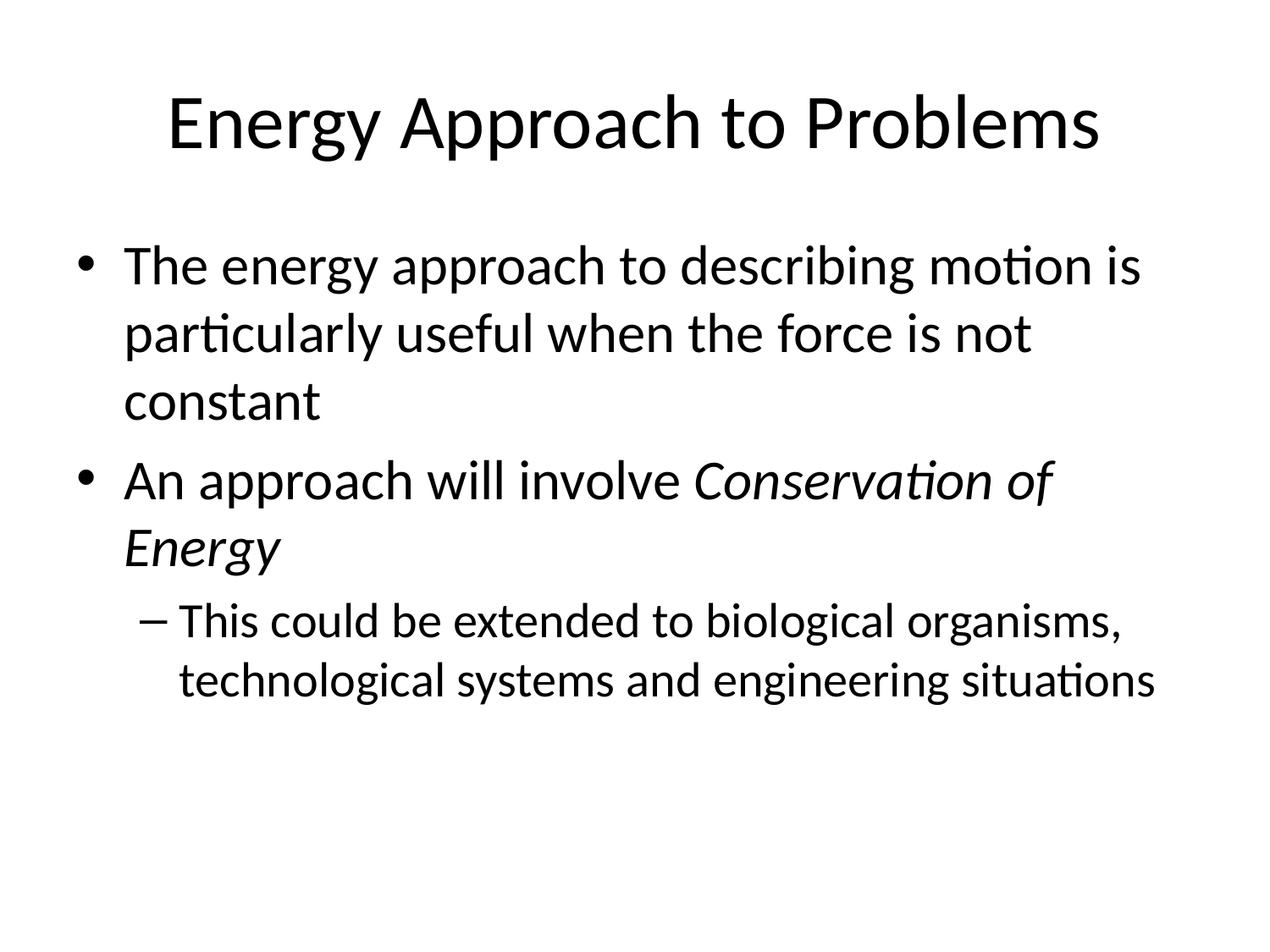

# Energy Approach to Problems
The energy approach to describing motion is particularly useful when the force is not constant
An approach will involve Conservation of Energy
This could be extended to biological organisms, technological systems and engineering situations